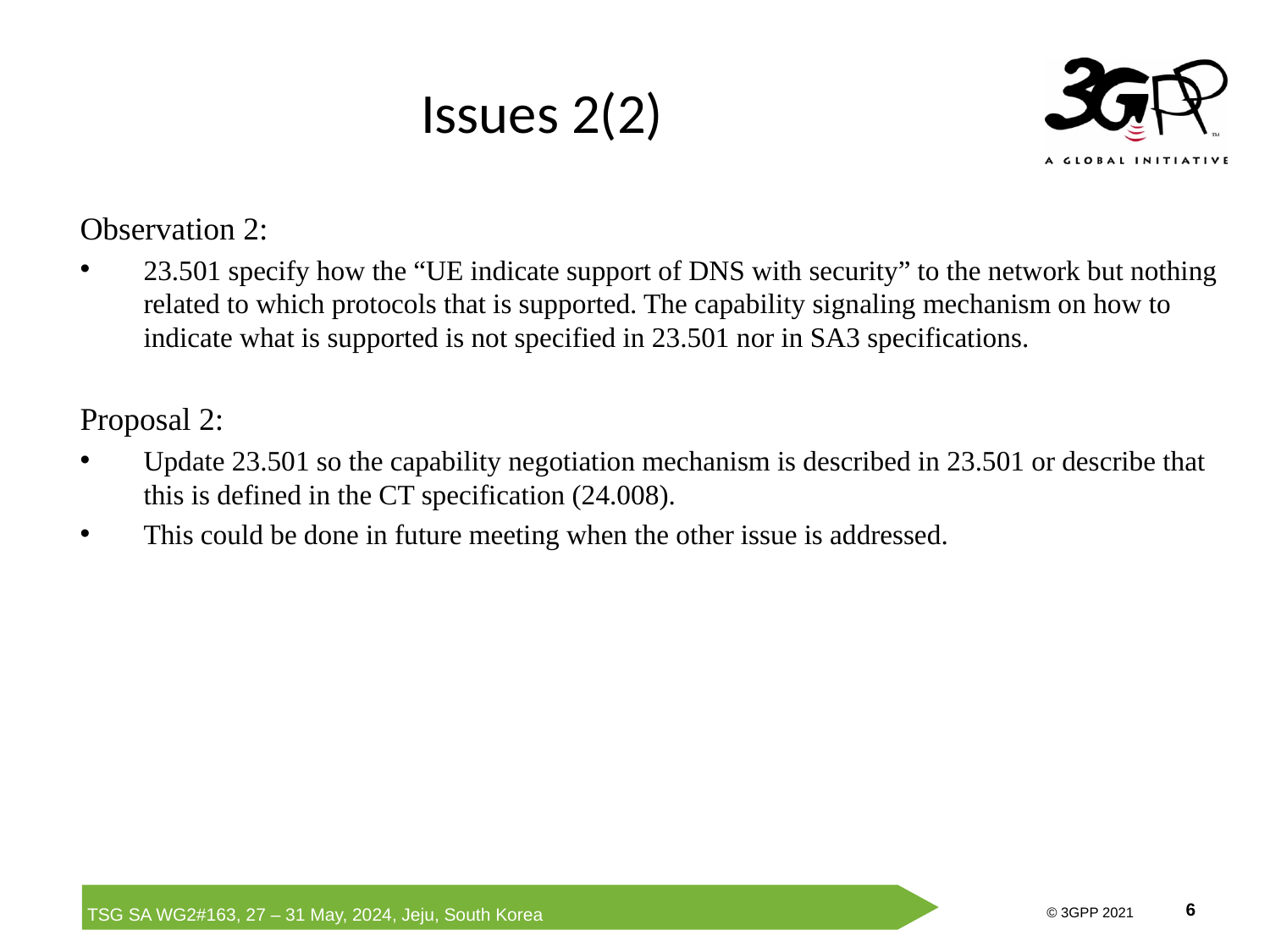

# Issues 2(2)
Observation 2:
23.501 specify how the “UE indicate support of DNS with security” to the network but nothing related to which protocols that is supported. The capability signaling mechanism on how to indicate what is supported is not specified in 23.501 nor in SA3 specifications.

Proposal 2:
Update 23.501 so the capability negotiation mechanism is described in 23.501 or describe that this is defined in the CT specification (24.008).
This could be done in future meeting when the other issue is addressed.